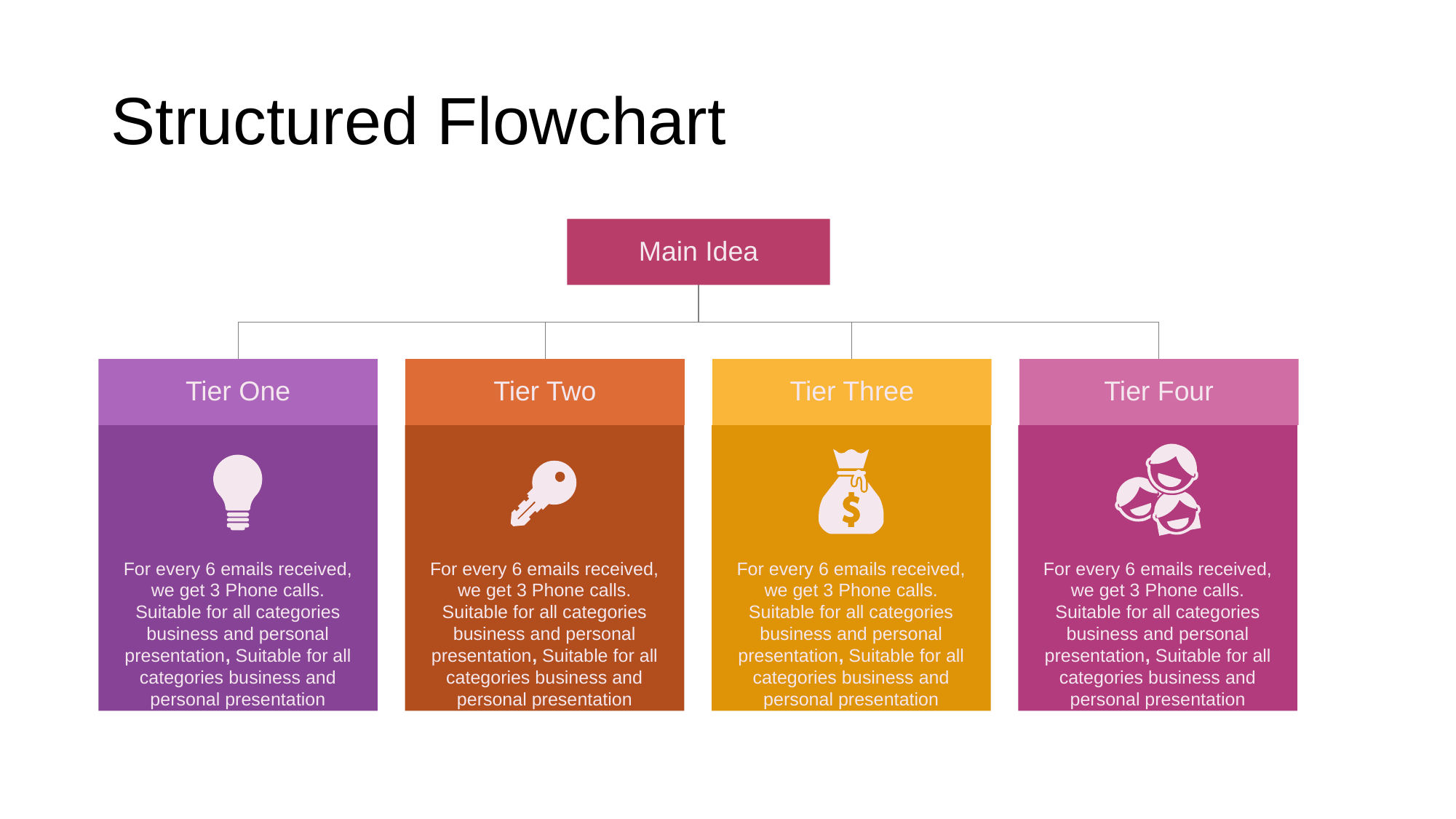

# Structured Flowchart
Main Idea
Tier One
Tier Two
Tier Three
Tier Four

For every 6 emails received, we get 3 Phone calls. Suitable for all categories business and personal presentation, Suitable for all categories business and personal presentation
For every 6 emails received, we get 3 Phone calls. Suitable for all categories business and personal presentation, Suitable for all categories business and personal presentation
For every 6 emails received, we get 3 Phone calls. Suitable for all categories business and personal presentation, Suitable for all categories business and personal presentation
For every 6 emails received, we get 3 Phone calls. Suitable for all categories business and personal presentation, Suitable for all categories business and personal presentation